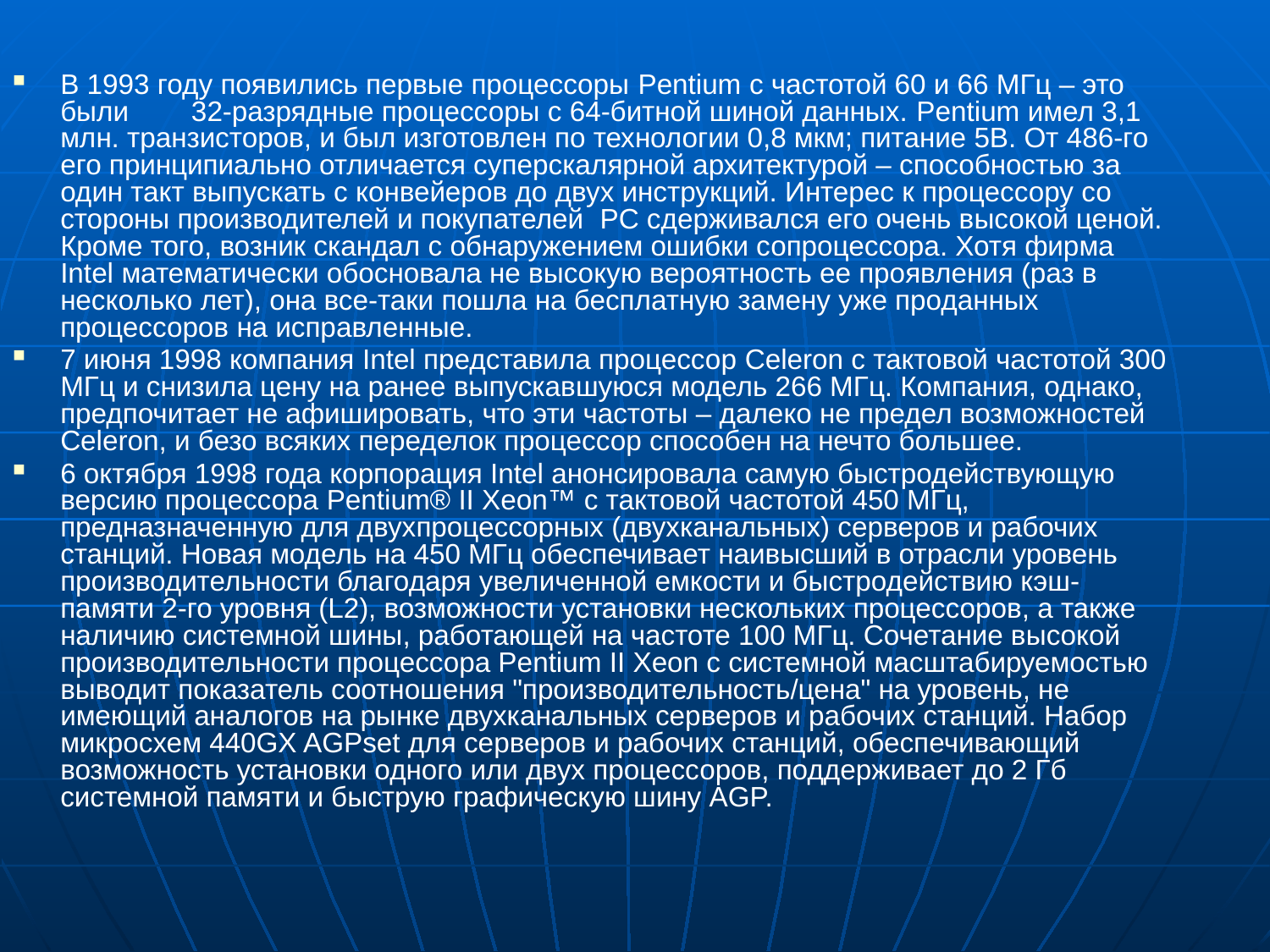

В 1993 году появились первые процессоры Pentium с частотой 60 и 66 МГц – это были        32-разрядные процессоры с 64-битной шиной данных. Pentium имел 3,1 млн. транзисторов, и был изготовлен по технологии 0,8 мкм; питание 5В. От 486-го его принципиально отличается суперскалярной архитектурой – способностью за один такт выпускать с конвейеров до двух инструкций. Интерес к процессору со стороны производителей и покупателей  PC сдерживался его очень высокой ценой. Кроме того, возник скандал с обнаружением ошибки сопроцессора. Хотя фирма Intel математически обосновала не высокую вероятность ее проявления (раз в несколько лет), она все-таки пошла на бесплатную замену уже проданных процессоров на исправленные.
7 июня 1998 компания Intel представила процессор Celeron с тактовой частотой 300 МГц и снизила цену на ранее выпускавшуюся модель 266 МГц. Компания, однако, предпочитает не афишировать, что эти частоты – далеко не предел возможностей Celeron, и безо всяких переделок процессор способен на нечто большее.
6 октября 1998 года корпорация Intel анонсировала самую быстродействующую версию процессора Pentium® II Xeon™ с тактовой частотой 450 МГц, предназначенную для двухпроцессорных (двухканальных) серверов и рабочих станций. Новая модель на 450 МГц обеспечивает наивысший в отрасли уровень производительности благодаря увеличенной емкости и быстродействию кэш-памяти 2-го уровня (L2), возможности установки нескольких процессоров, а также наличию системной шины, работающей на частоте 100 МГц. Сочетание высокой производительности процессора Pentium II Xeon с системной масштабируемостью выводит показатель соотношения "производительность/цена" на уровень, не имеющий аналогов на рынке двухканальных серверов и рабочих станций. Набор микросхем 440GX AGPset для серверов и рабочих станций, обеспечивающий возможность установки одного или двух процессоров, поддерживает до 2 Гб системной памяти и быструю графическую шину AGP.